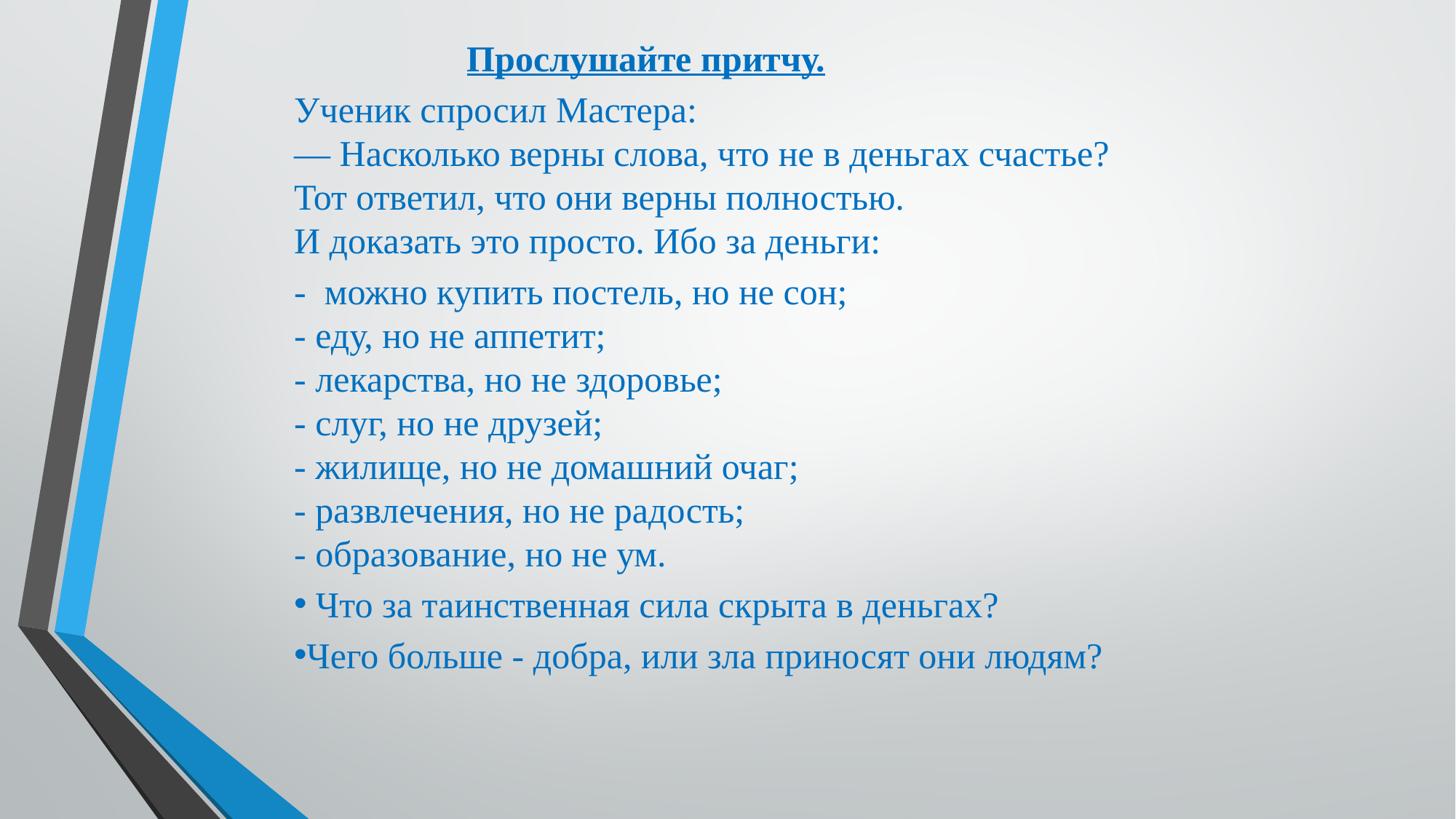

Прослушайте притчу.
Ученик спросил Мастера:
— Насколько верны слова, что не в деньгах счастье?
Тот ответил, что они верны полностью. 
И доказать это просто. Ибо за деньги:
-  можно купить постель, но не сон;
- еду, но не аппетит;
- лекарства, но не здоровье;
- слуг, но не друзей;
- жилище, но не домашний очаг;
- развлечения, но не радость;
- образование, но не ум.
 Что за таинственная сила скрыта в деньгах?
Чего больше - добра, или зла приносят они людям?